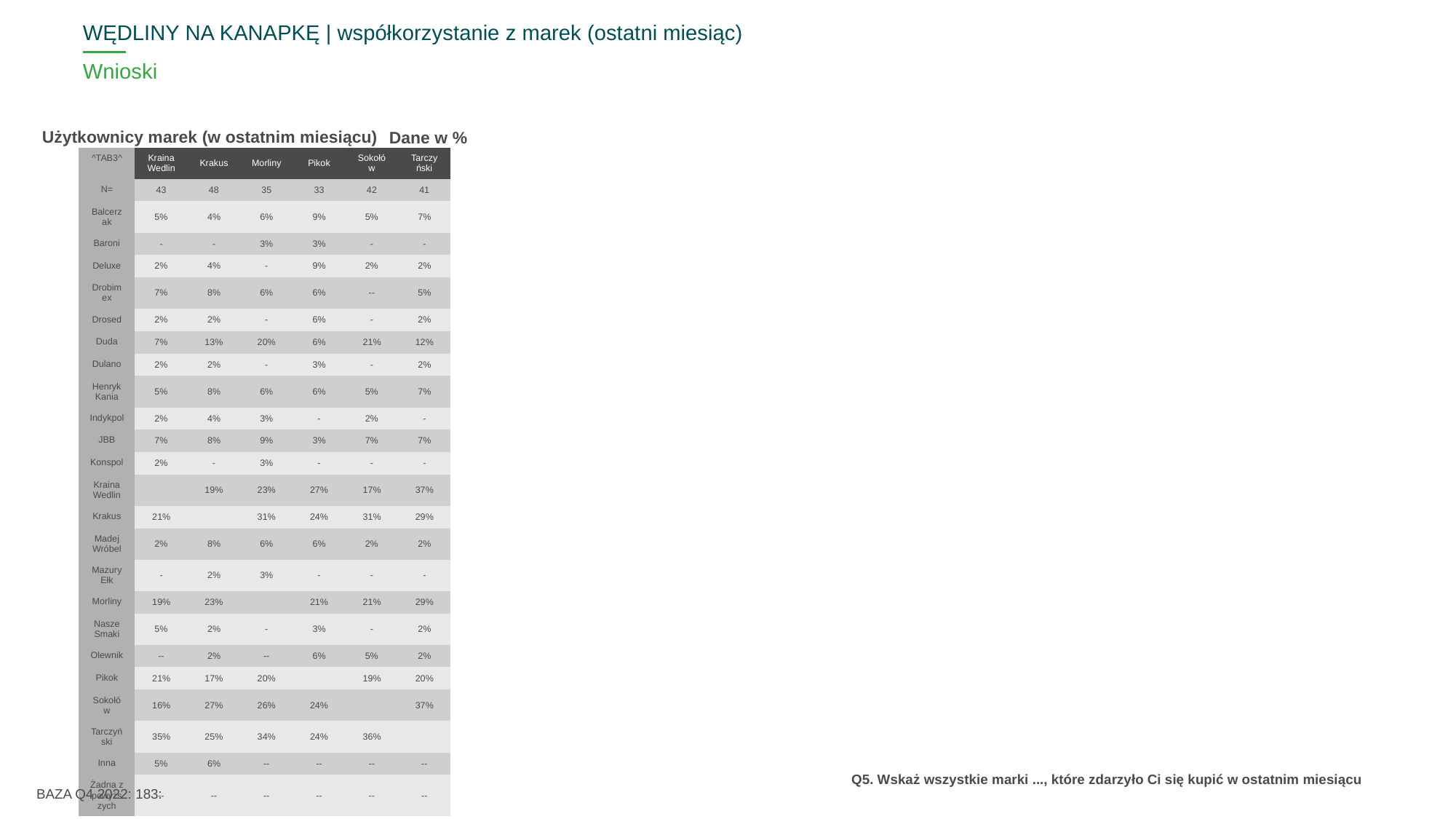

WĘDLINY NA KANAPKĘ | współkorzystanie z marek (ostatni miesiąc)
# Wnioski
Użytkownicy marek (w ostatnim miesiącu)
Dane w %
| ^TAB3^ | Kraina Wedlin | Krakus | Morliny | Pikok | Sokołów | Tarczyński |
| --- | --- | --- | --- | --- | --- | --- |
| N= | 43 | 48 | 35 | 33 | 42 | 41 |
| Balcerzak | 5% | 4% | 6% | 9% | 5% | 7% |
| Baroni | - | - | 3% | 3% | - | - |
| Deluxe | 2% | 4% | - | 9% | 2% | 2% |
| Drobimex | 7% | 8% | 6% | 6% | -- | 5% |
| Drosed | 2% | 2% | - | 6% | - | 2% |
| Duda | 7% | 13% | 20% | 6% | 21% | 12% |
| Dulano | 2% | 2% | - | 3% | - | 2% |
| Henryk Kania | 5% | 8% | 6% | 6% | 5% | 7% |
| Indykpol | 2% | 4% | 3% | - | 2% | - |
| JBB | 7% | 8% | 9% | 3% | 7% | 7% |
| Konspol | 2% | - | 3% | - | - | - |
| Kraina Wedlin |  | 19% | 23% | 27% | 17% | 37% |
| Krakus | 21% |  | 31% | 24% | 31% | 29% |
| Madej Wróbel | 2% | 8% | 6% | 6% | 2% | 2% |
| Mazury Ełk | - | 2% | 3% | - | - | - |
| Morliny | 19% | 23% |  | 21% | 21% | 29% |
| Nasze Smaki | 5% | 2% | - | 3% | - | 2% |
| Olewnik | -- | 2% | -- | 6% | 5% | 2% |
| Pikok | 21% | 17% | 20% |  | 19% | 20% |
| Sokołów | 16% | 27% | 26% | 24% |  | 37% |
| Tarczyński | 35% | 25% | 34% | 24% | 36% |  |
| Inna | 5% | 6% | -- | -- | -- | -- |
| Żadna z powyższych | -- | -- | -- | -- | -- | -- |

BAZA Q4 2022: 183:
Q5. Wskaż wszystkie marki ..., które zdarzyło Ci się kupić w ostatnim miesiącu